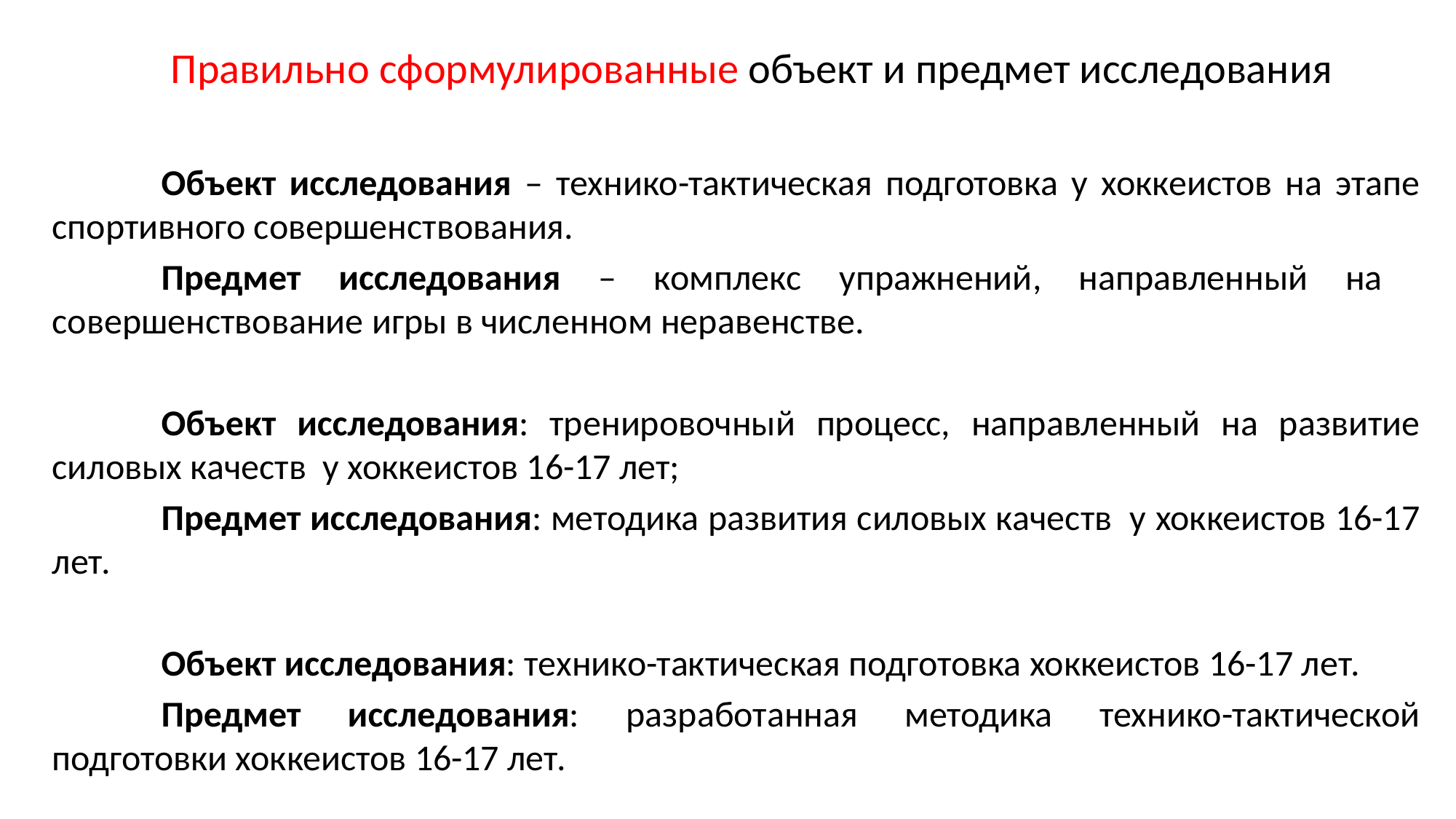

Правильно сформулированные объект и предмет исследования

	Объект исследования – технико-тактическая подготовка у хоккеистов на этапе спортивного совершенствования.
	Предмет исследования – комплекс упражнений, направленный на  совершенствование игры в численном неравенстве.

	Объект исследования: тренировочный процесс, направленный на развитие силовых качеств  у хоккеистов 16-17 лет;
	Предмет исследования: методика развития силовых качеств  у хоккеистов 16-17 лет.

	Объект исследования: технико-тактическая подготовка хоккеистов 16-17 лет.
	Предмет исследования: разработанная методика технико-тактической подготовки хоккеистов 16-17 лет.

#